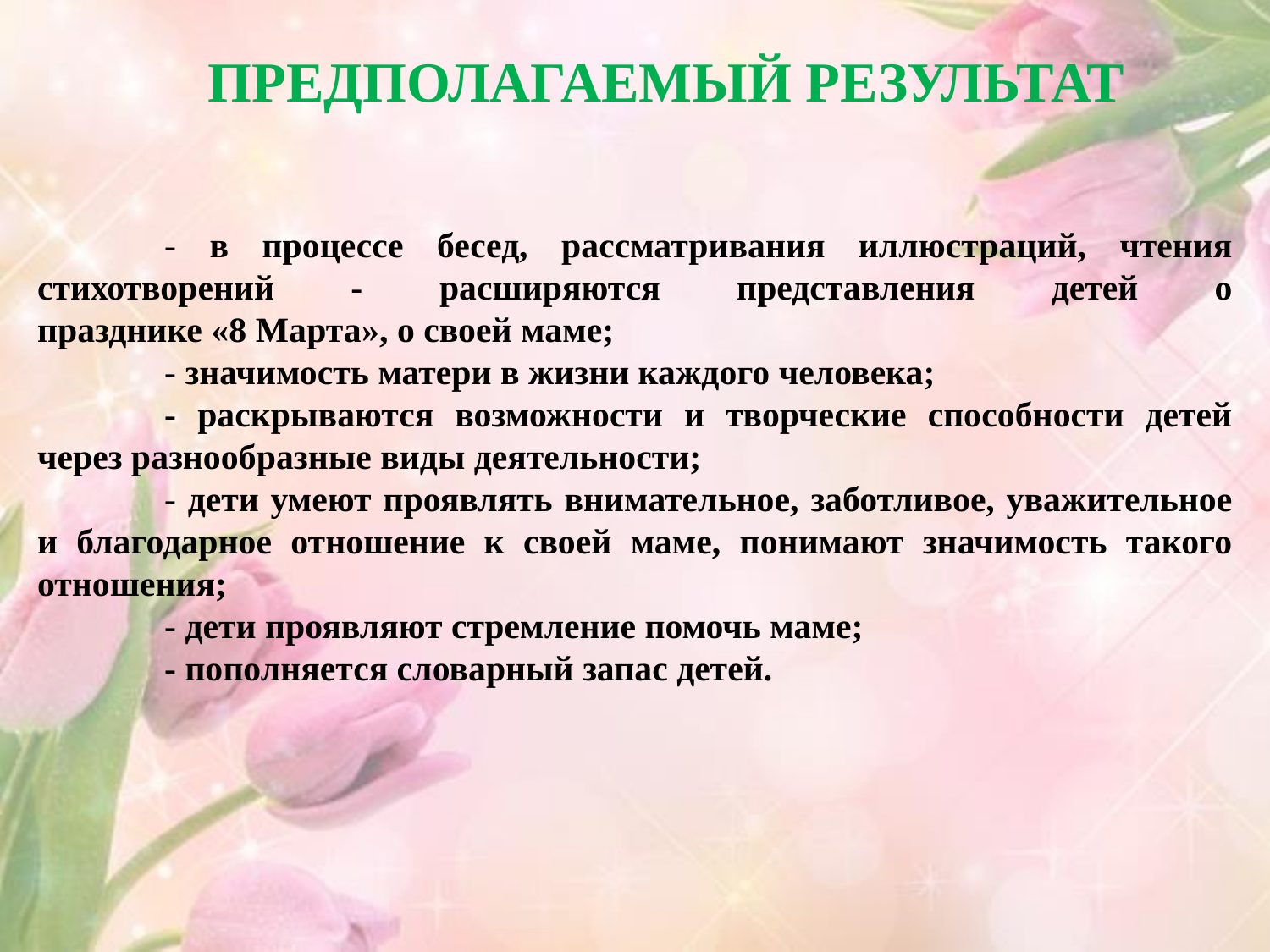

ПРЕДПОЛАГАЕМЫЙ РЕЗУЛЬТАТ
	- в процессе бесед, рассматривания иллюстраций, чтения стихотворений - расширяются представления детей о празднике «8 Марта», о своей маме;
	- значимость матери в жизни каждого человека;
	- раскрываются возможности и творческие способности детей через разнообразные виды деятельности;
	- дети умеют проявлять внимательное, заботливое, уважительное и благодарное отношение к своей маме, понимают значимость такого отношения;
	- дети проявляют стремление помочь маме;
	- пополняется словарный запас детей.